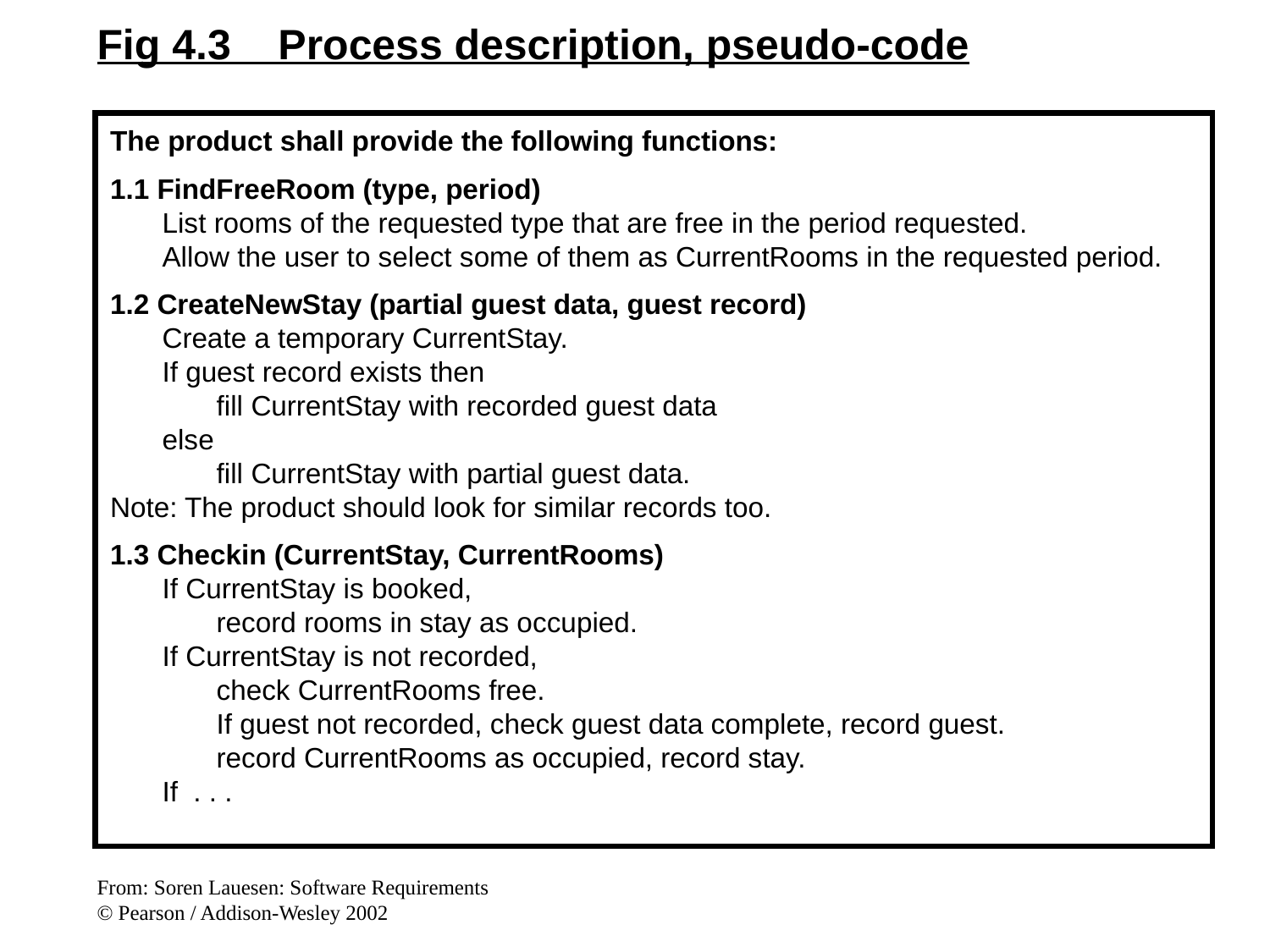

Fig 4.3    Process description, pseudo-code
The product shall provide the following functions:
1.1 FindFreeRoom (type, period)
	List rooms of the requested type that are free in the period requested.
	Allow the user to select some of them as CurrentRooms in the requested period.
1.2 CreateNewStay (partial guest data, guest record)
	Create a temporary CurrentStay.
	If guest record exists then
		fill CurrentStay with recorded guest data
	else
		fill CurrentStay with partial guest data.
Note: The product should look for similar records too.
1.3 Checkin (CurrentStay, CurrentRooms)
	If CurrentStay is booked,
		record rooms in stay as occupied.
	If CurrentStay is not recorded,
		check CurrentRooms free.
		If guest not recorded, check guest data complete, record guest.
		record CurrentRooms as occupied, record stay.
	If  . . .

From: Soren Lauesen: Software Requirements
© Pearson / Addison-Wesley 2002